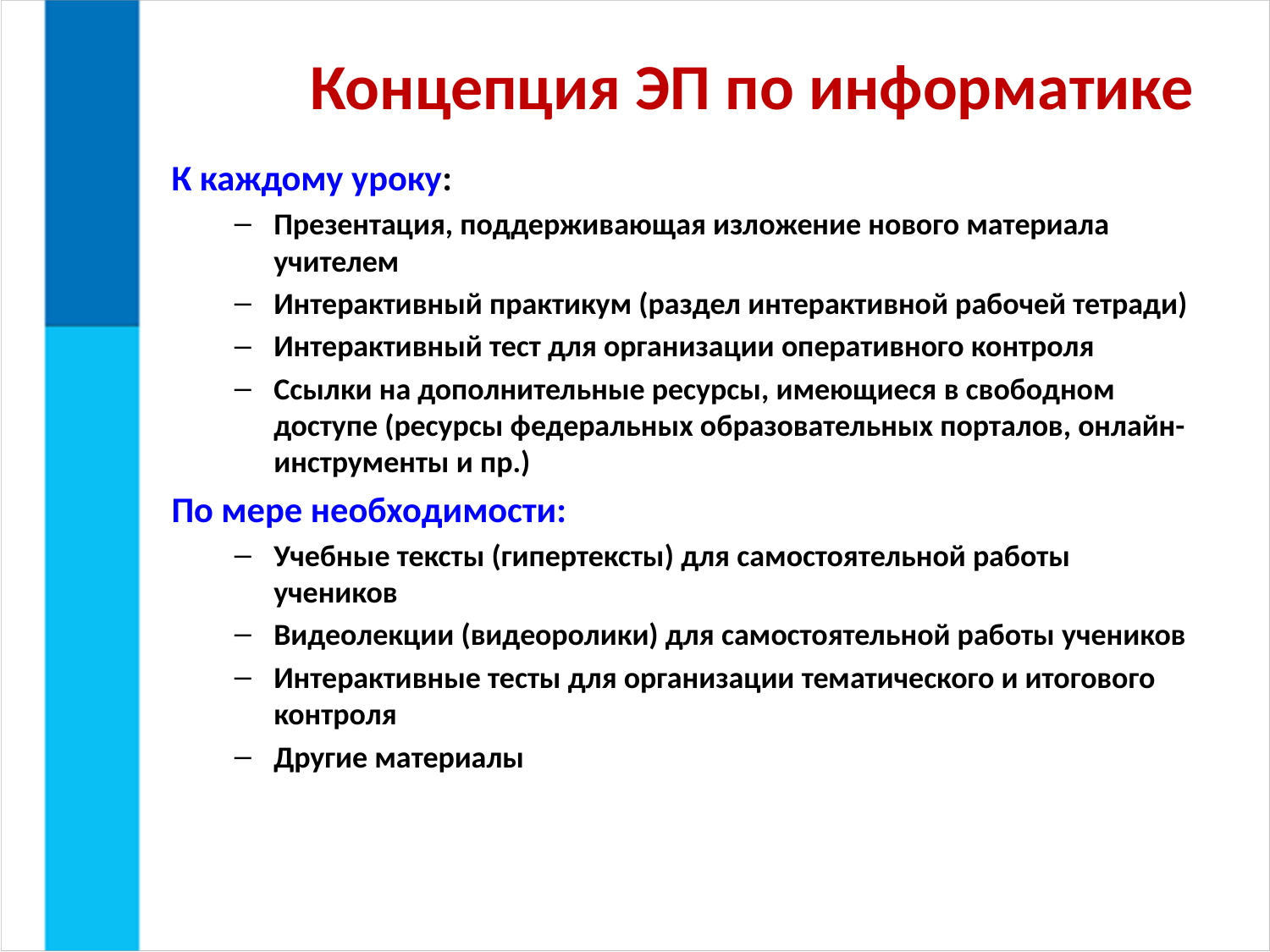

# Концепция ЭП по информатике
К каждому уроку:
Презентация, поддерживающая изложение нового материала учителем
Интерактивный практикум (раздел интерактивной рабочей тетради)
Интерактивный тест для организации оперативного контроля
Ссылки на дополнительные ресурсы, имеющиеся в свободном доступе (ресурсы федеральных образовательных порталов, онлайн-инструменты и пр.)
По мере необходимости:
Учебные тексты (гипертексты) для самостоятельной работы учеников
Видеолекции (видеоролики) для самостоятельной работы учеников
Интерактивные тесты для организации тематического и итогового контроля
Другие материалы